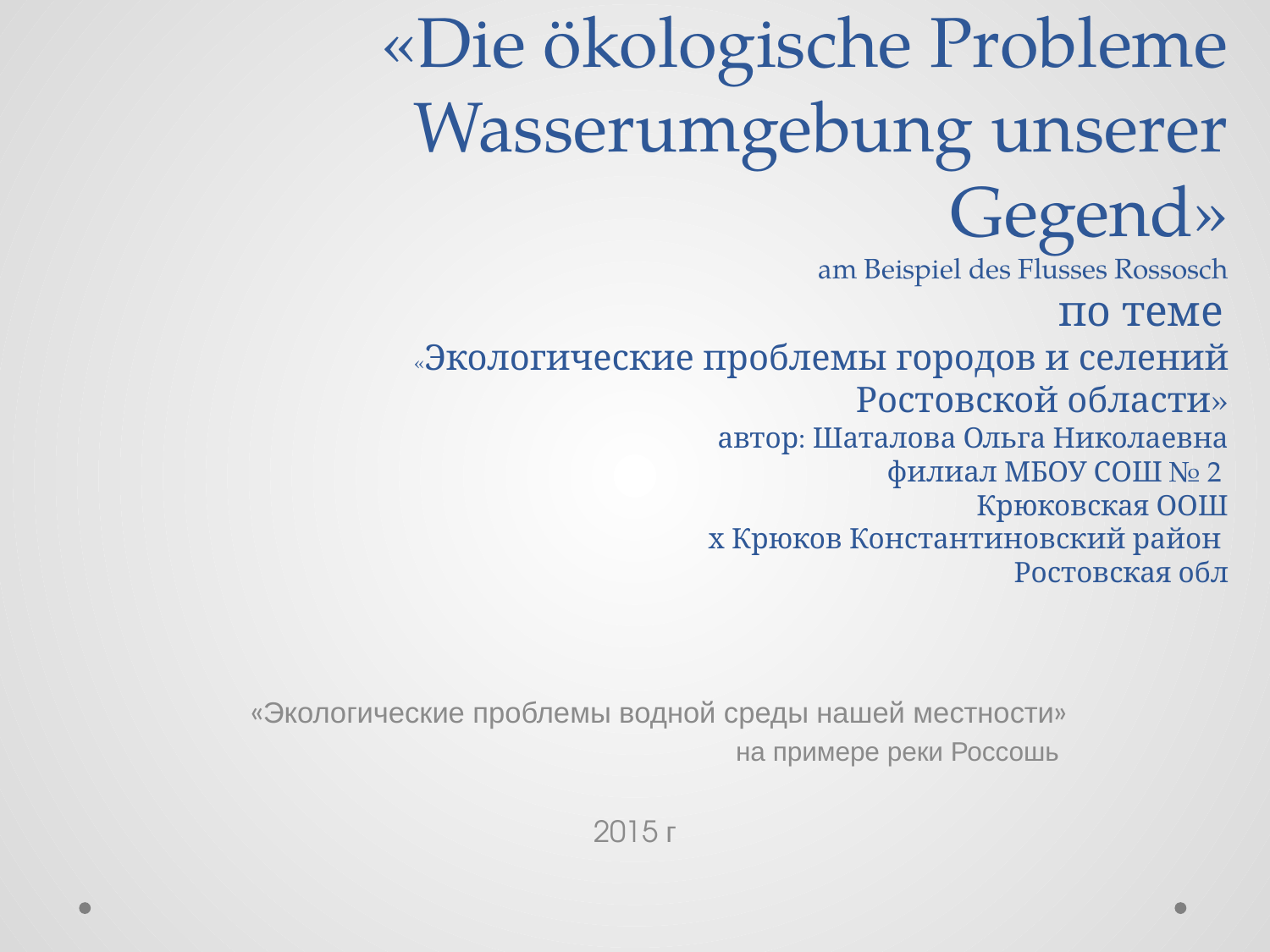

# «Die ökologische Probleme Wasserumgebung unserer Gegend» am Beispiel des Flusses Rossosch по теме «Экологические проблемы городов и селений Ростовской области» автор: Шаталова Ольга Николаевна филиал МБОУ СОШ № 2 Крюковская ООШ х Крюков Константиновский район Ростовская обл
«Экологические проблемы водной среды нашей местности»
на примере реки Россошь

2015 г